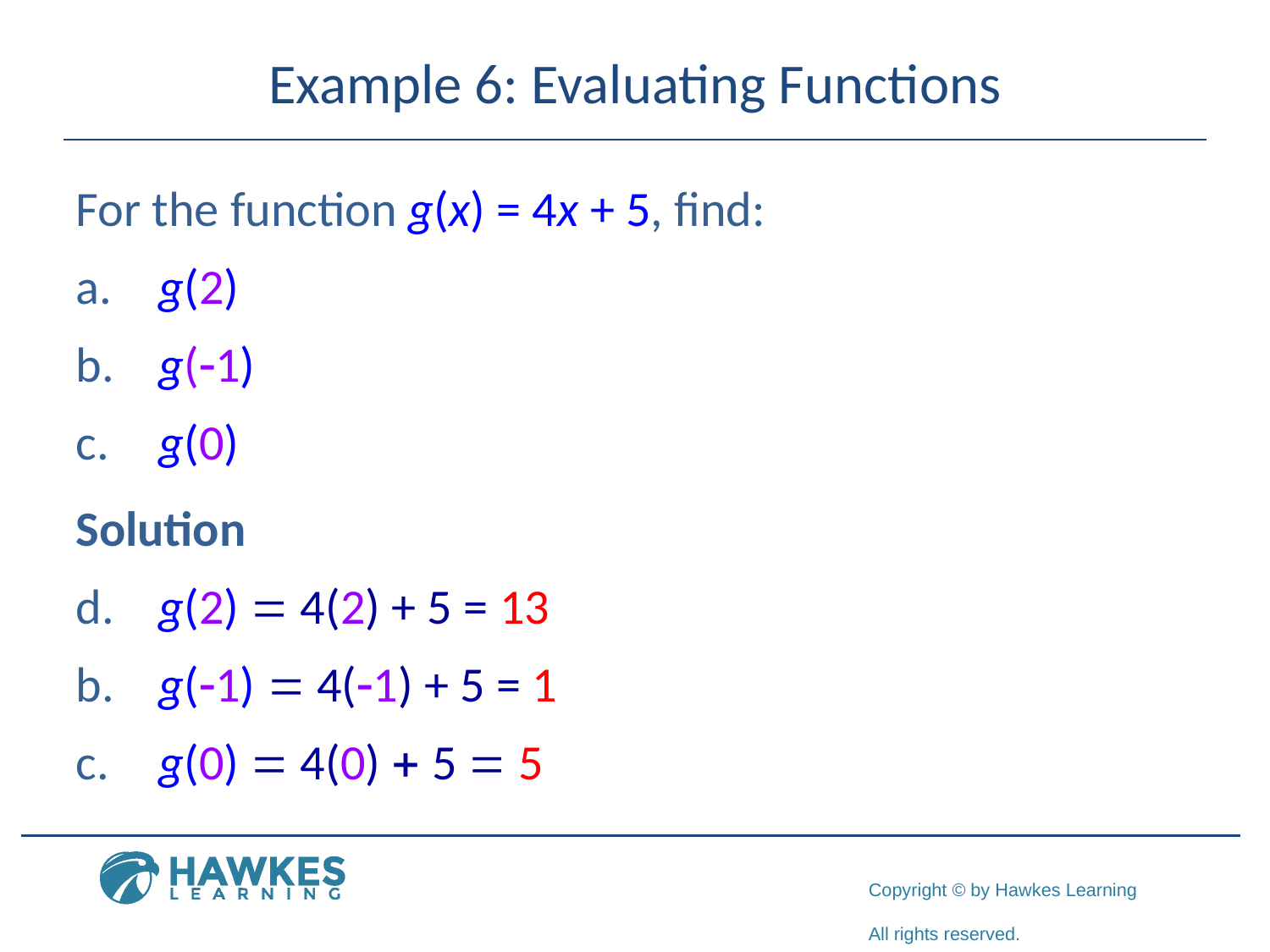

# Example 6: Evaluating Functions
For the function g(x) = 4x + 5, find:
 g(2)
 g(−1)
 g(0)
Solution
 g(2) = 4(2) + 5 = 13
 g(−1) = 4(−1) + 5 = 1
 g(0) = 4(0) + 5 = 5